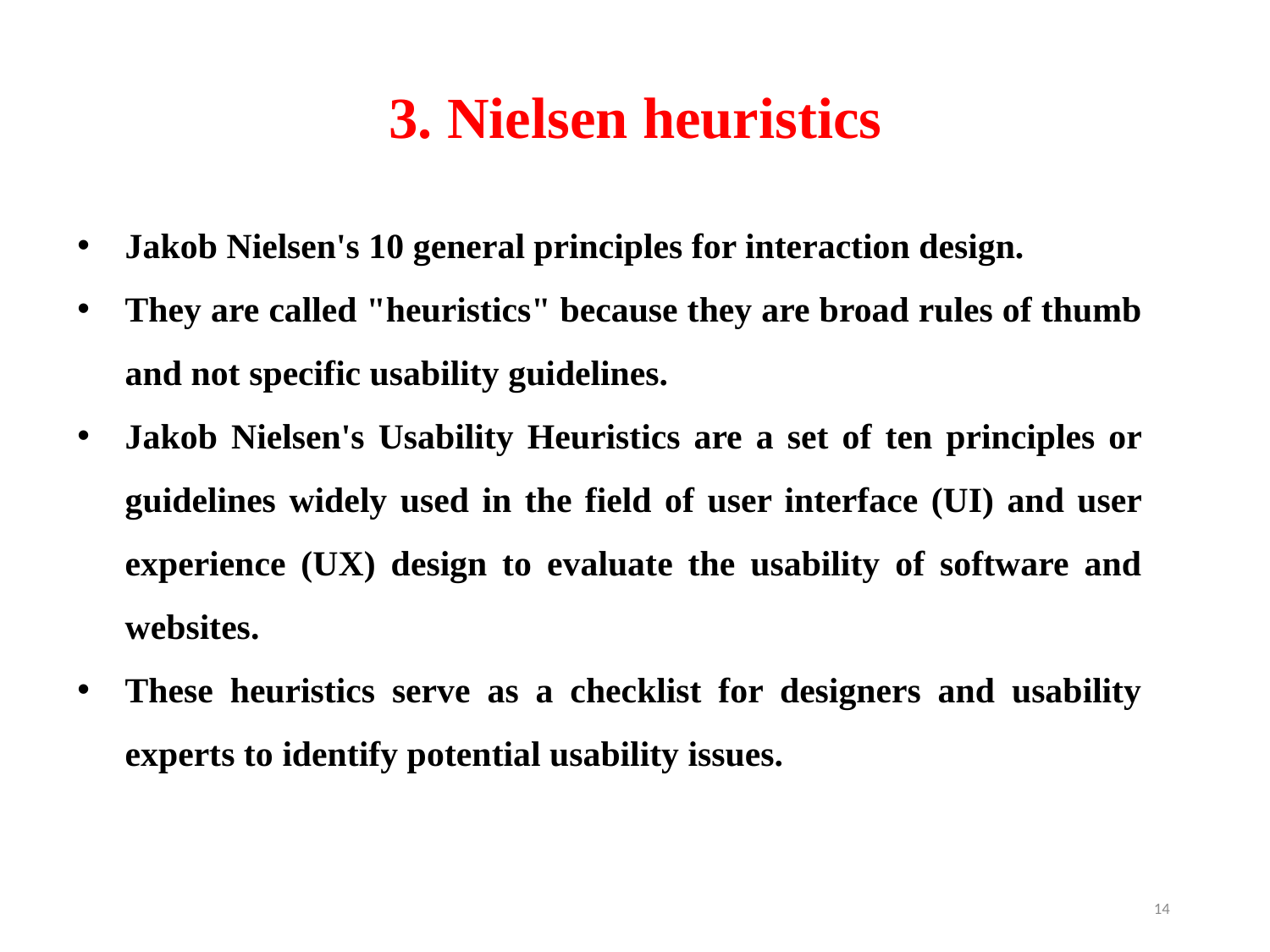

# 3. Nielsen heuristics
Jakob Nielsen's 10 general principles for interaction design.
They are called "heuristics" because they are broad rules of thumb and not specific usability guidelines.
Jakob Nielsen's Usability Heuristics are a set of ten principles or guidelines widely used in the field of user interface (UI) and user experience (UX) design to evaluate the usability of software and websites.
These heuristics serve as a checklist for designers and usability experts to identify potential usability issues.
14